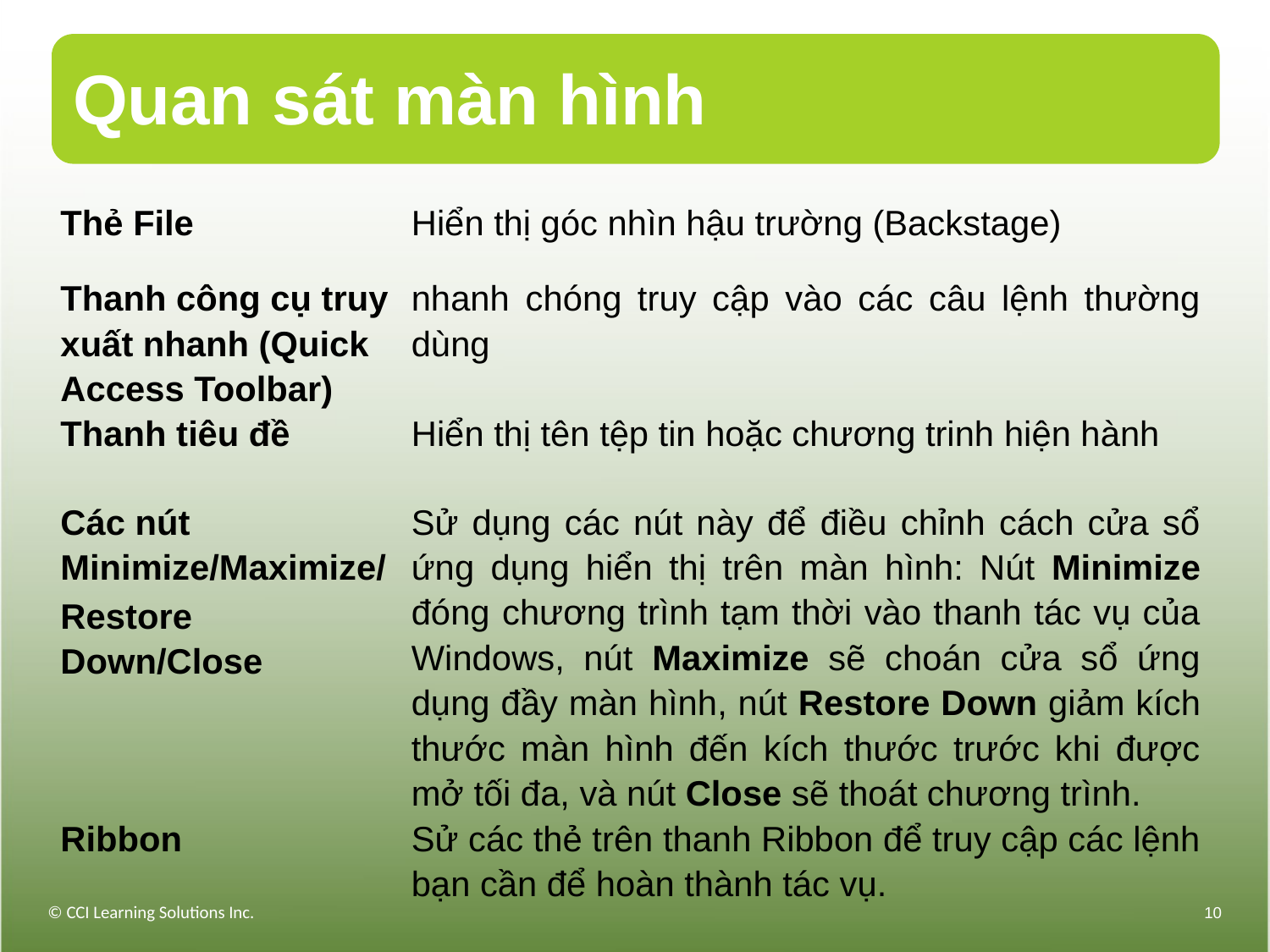

# Quan sát màn hình
| Thẻ File | Hiển thị góc nhìn hậu trường (Backstage) |
| --- | --- |
| Thanh công cụ truy xuất nhanh (Quick Access Toolbar) | nhanh chóng truy cập vào các câu lệnh thường dùng |
| Thanh tiêu đề | Hiển thị tên tệp tin hoặc chương trinh hiện hành |
| Các nút Minimize/Maximize/ Restore Down/Close | Sử dụng các nút này để điều chỉnh cách cửa sổ ứng dụng hiển thị trên màn hình: Nút Minimize đóng chương trình tạm thời vào thanh tác vụ của Windows, nút Maximize sẽ choán cửa sổ ứng dụng đầy màn hình, nút Restore Down giảm kích thước màn hình đến kích thước trước khi được mở tối đa, và nút Close sẽ thoát chương trình. |
| Ribbon | Sử các thẻ trên thanh Ribbon để truy cập các lệnh bạn cần để hoàn thành tác vụ. |
© CCI Learning Solutions Inc.
10